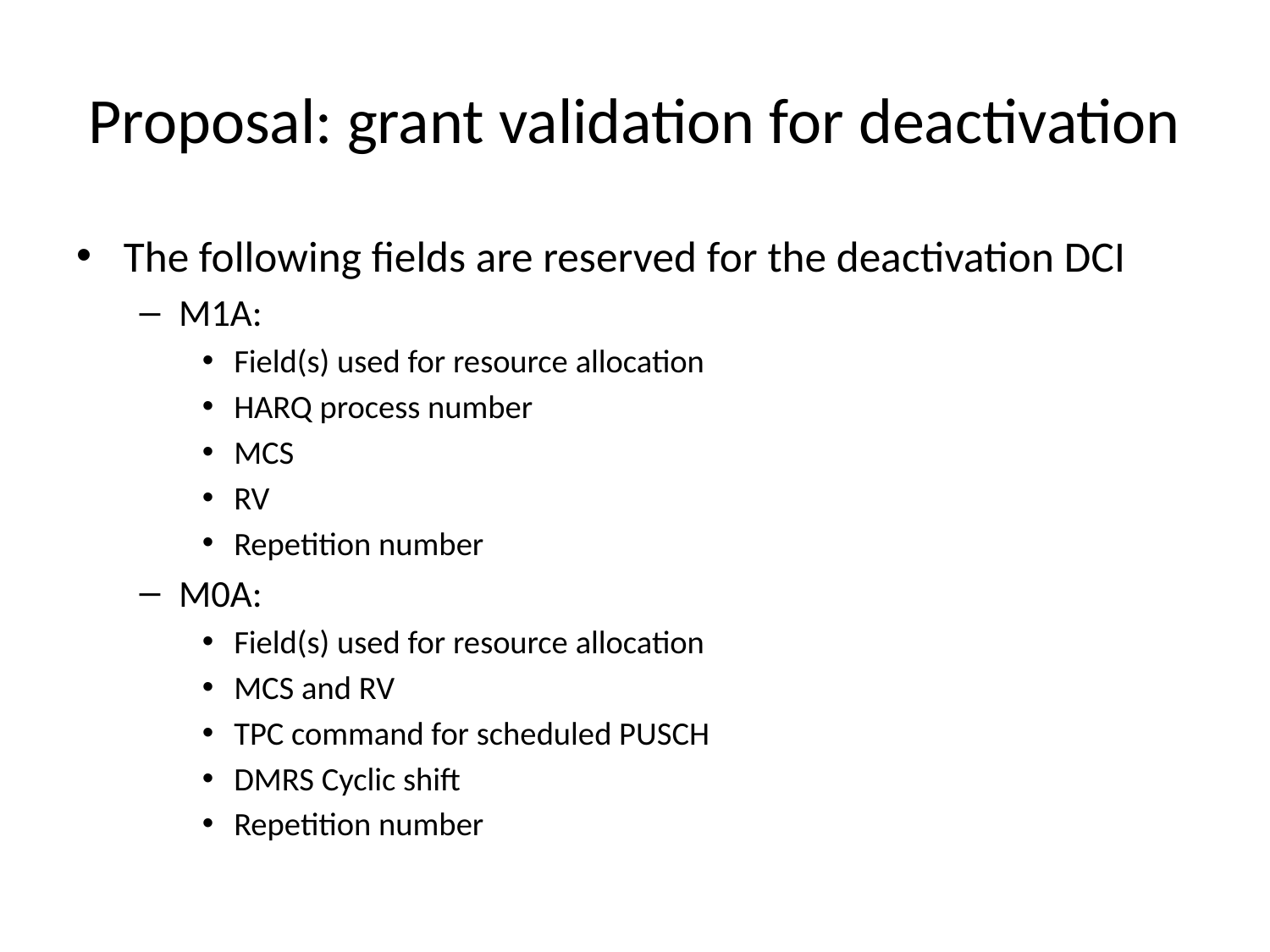

# Proposal: grant validation for deactivation
The following fields are reserved for the deactivation DCI
M1A:
Field(s) used for resource allocation
HARQ process number
MCS
RV
Repetition number
M0A:
Field(s) used for resource allocation
MCS and RV
TPC command for scheduled PUSCH
DMRS Cyclic shift
Repetition number